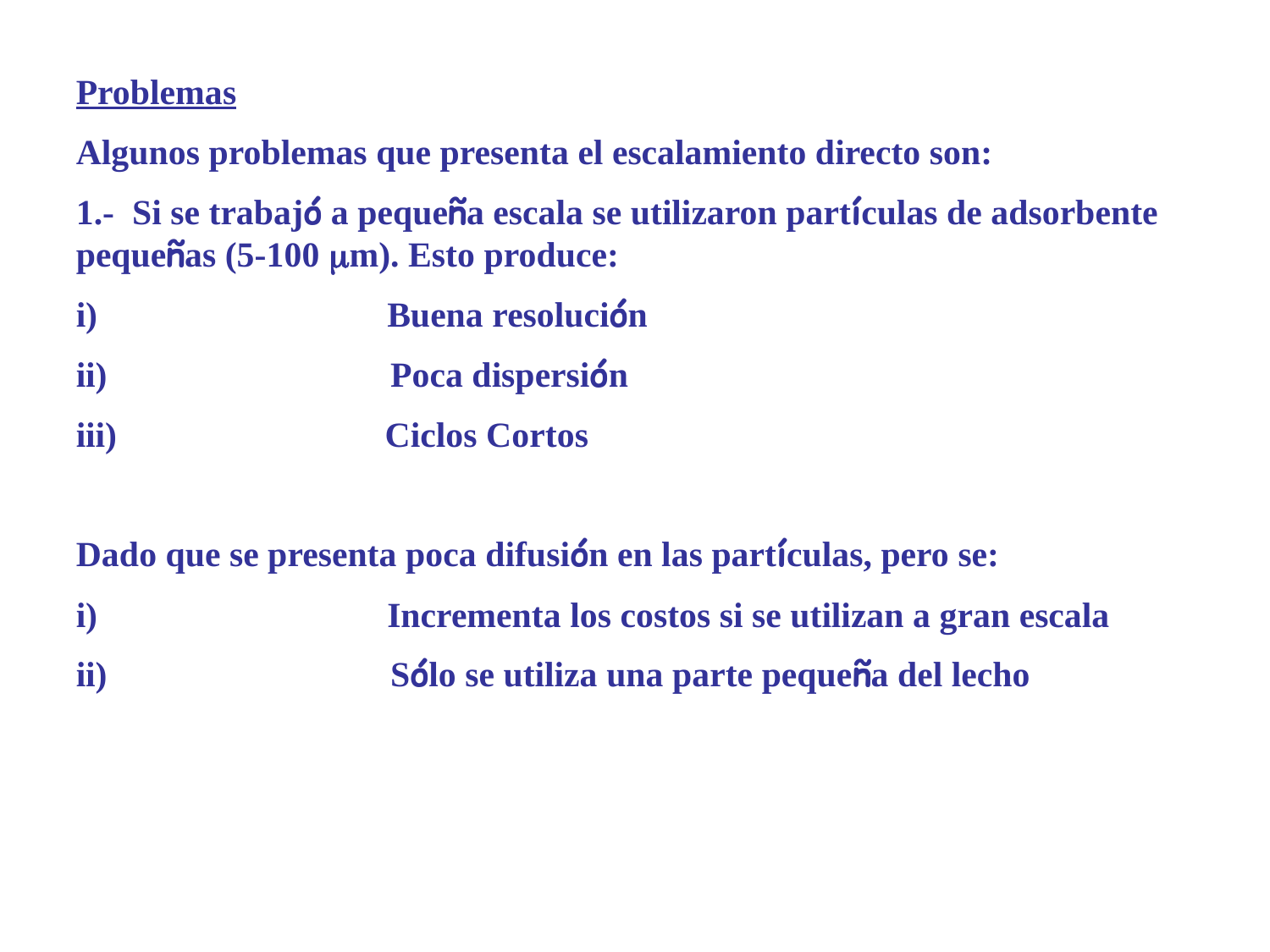

Problemas
Algunos problemas que presenta el escalamiento directo son:
1.-  Si se trabajó a pequeña escala se utilizaron partículas de adsorbente pequeñas (5-100 μm). Esto produce:
i)                   Buena resolución
ii)                   Poca dispersión
iii)                  Ciclos Cortos

Dado que se presenta poca difusión en las partículas, pero se:
i)                   Incrementa los costos si se utilizan a gran escala
ii)                   Sólo se utiliza una parte pequeña del lecho